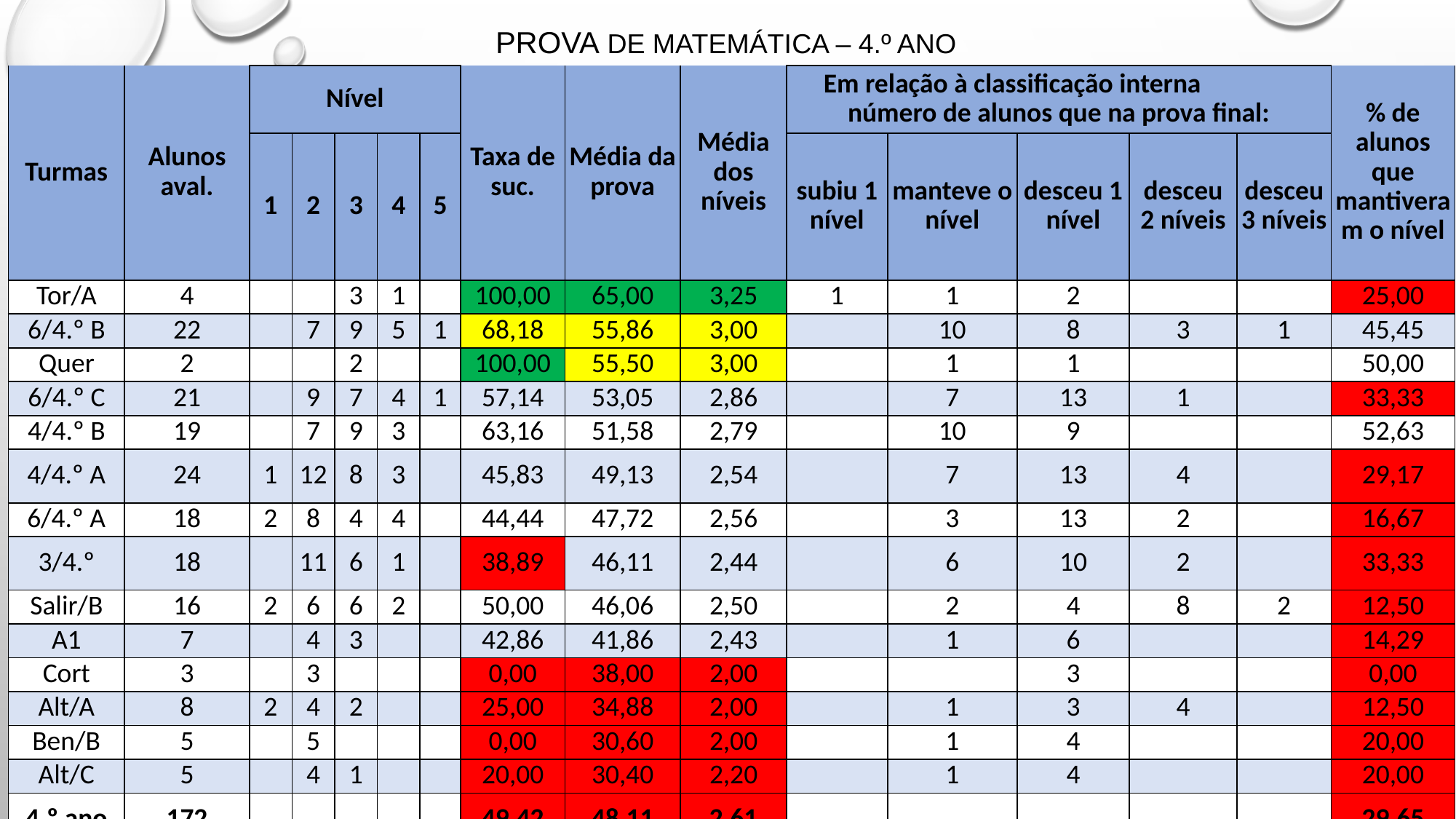

PROVA DE MATEMÁTICA – 4.º ANO
| Turmas | Alunos aval. | Nível |  |  |  |  | Taxa de suc. | Média da prova | Média dos níveis | Em relação à classificação interna número de alunos que na prova final: |  |  |  |  | % de alunos que mantiveram o nível |
| --- | --- | --- | --- | --- | --- | --- | --- | --- | --- | --- | --- | --- | --- | --- | --- |
|  |  | 1 | 2 | 3 | 4 | 5 |  |  |  | subiu 1 nível | manteve o nível | desceu 1 nível | desceu 2 níveis | desceu 3 níveis |  |
| Tor/A | 4 |  |  | 3 | 1 |  | 100,00 | 65,00 | 3,25 | 1 | 1 | 2 |  |  | 25,00 |
| 6/4.º B | 22 |  | 7 | 9 | 5 | 1 | 68,18 | 55,86 | 3,00 |  | 10 | 8 | 3 | 1 | 45,45 |
| Quer | 2 |  |  | 2 |  |  | 100,00 | 55,50 | 3,00 |  | 1 | 1 |  |  | 50,00 |
| 6/4.º C | 21 |  | 9 | 7 | 4 | 1 | 57,14 | 53,05 | 2,86 |  | 7 | 13 | 1 |  | 33,33 |
| 4/4.º B | 19 |  | 7 | 9 | 3 |  | 63,16 | 51,58 | 2,79 |  | 10 | 9 |  |  | 52,63 |
| 4/4.º A | 24 | 1 | 12 | 8 | 3 |  | 45,83 | 49,13 | 2,54 |  | 7 | 13 | 4 |  | 29,17 |
| 6/4.º A | 18 | 2 | 8 | 4 | 4 |  | 44,44 | 47,72 | 2,56 |  | 3 | 13 | 2 |  | 16,67 |
| 3/4.º | 18 |  | 11 | 6 | 1 |  | 38,89 | 46,11 | 2,44 |  | 6 | 10 | 2 |  | 33,33 |
| Salir/B | 16 | 2 | 6 | 6 | 2 |  | 50,00 | 46,06 | 2,50 |  | 2 | 4 | 8 | 2 | 12,50 |
| A1 | 7 |  | 4 | 3 |  |  | 42,86 | 41,86 | 2,43 |  | 1 | 6 |  |  | 14,29 |
| Cort | 3 |  | 3 |  |  |  | 0,00 | 38,00 | 2,00 |  |  | 3 |  |  | 0,00 |
| Alt/A | 8 | 2 | 4 | 2 |  |  | 25,00 | 34,88 | 2,00 |  | 1 | 3 | 4 |  | 12,50 |
| Ben/B | 5 |  | 5 |  |  |  | 0,00 | 30,60 | 2,00 |  | 1 | 4 |  |  | 20,00 |
| Alt/C | 5 |  | 4 | 1 |  |  | 20,00 | 30,40 | 2,20 |  | 1 | 4 |  |  | 20,00 |
| 4.º ano | 172 | 7 | 80 | 60 | 23 | 2 | 49,42 | 48,11 | 2,61 | 1 | 51 | 93 | 24 | 3 | 29,65 |